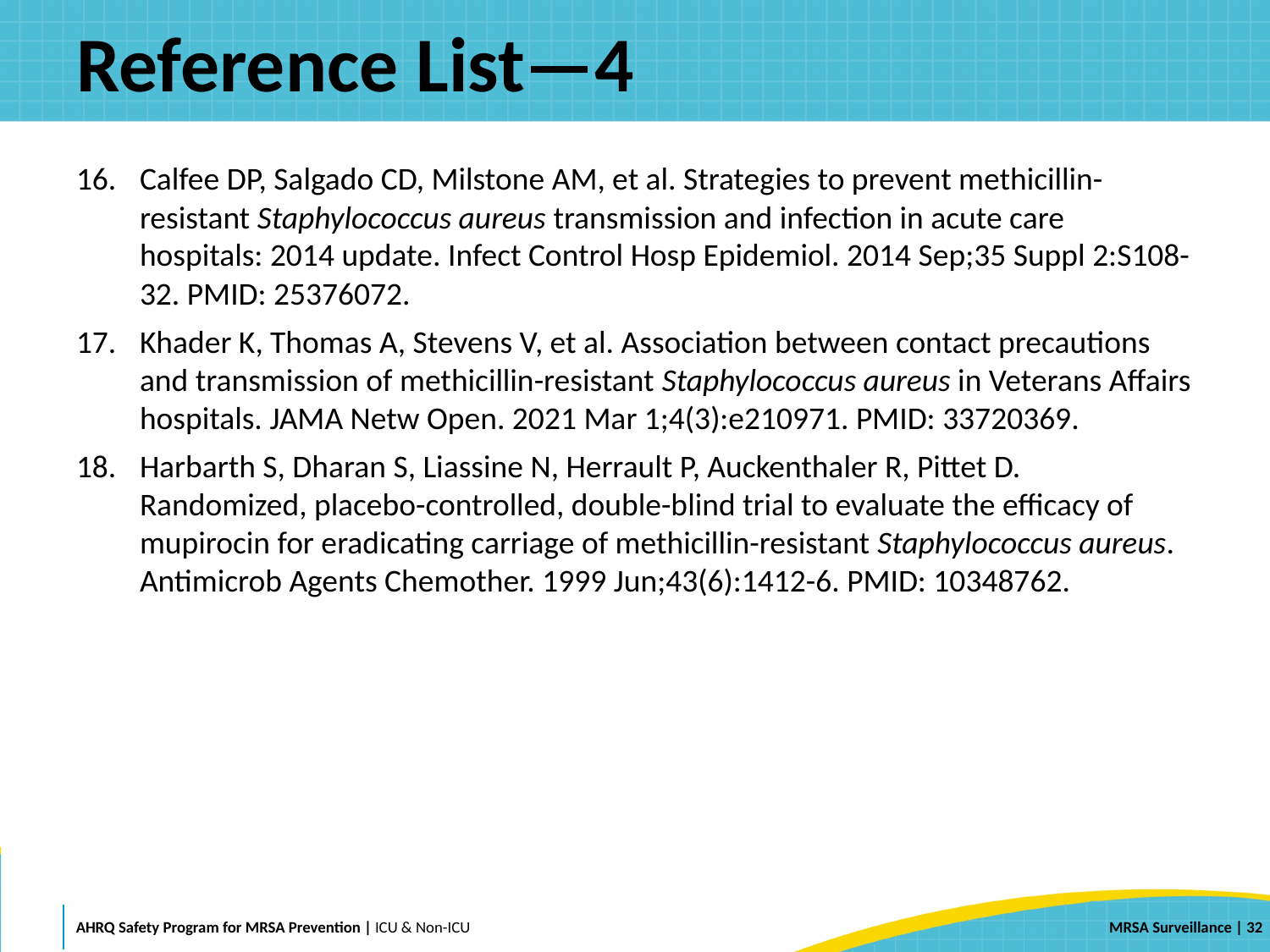

# Reference List—4
Calfee DP, Salgado CD, Milstone AM, et al. Strategies to prevent methicillin-resistant Staphylococcus aureus transmission and infection in acute care hospitals: 2014 update. Infect Control Hosp Epidemiol. 2014 Sep;35 Suppl 2:S108-32. PMID: 25376072.
Khader K, Thomas A, Stevens V, et al. Association between contact precautions and transmission of methicillin-resistant Staphylococcus aureus in Veterans Affairs hospitals. JAMA Netw Open. 2021 Mar 1;4(3):e210971. PMID: 33720369.
Harbarth S, Dharan S, Liassine N, Herrault P, Auckenthaler R, Pittet D. Randomized, placebo-controlled, double-blind trial to evaluate the efficacy of mupirocin for eradicating carriage of methicillin-resistant Staphylococcus aureus. Antimicrob Agents Chemother. 1999 Jun;43(6):1412-6. PMID: 10348762.
 | 32